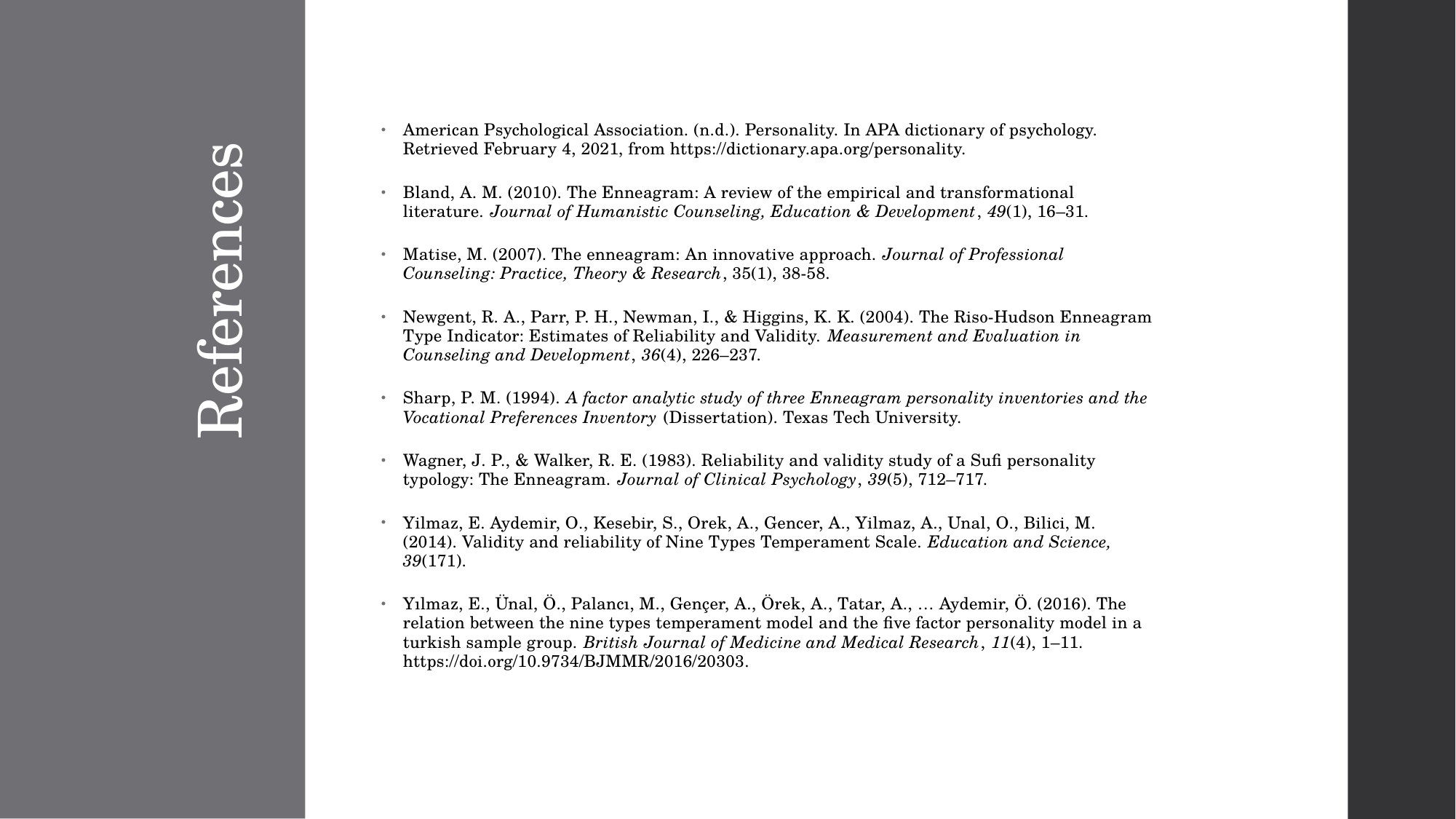

American Psychological Association. (n.d.). Personality. In APA dictionary of psychology. Retrieved February 4, 2021, from https://dictionary.apa.org/personality.
Bland, A. M. (2010). The Enneagram: A review of the empirical and transformational literature. Journal of Humanistic Counseling, Education & Development, 49(1), 16–31.
Matise, M. (2007). The enneagram: An innovative approach. Journal of Professional Counseling: Practice, Theory & Research, 35(1), 38-58.
Newgent, R. A., Parr, P. H., Newman, I., & Higgins, K. K. (2004). The Riso-Hudson Enneagram Type Indicator: Estimates of Reliability and Validity. Measurement and Evaluation in Counseling and Development, 36(4), 226–237.
Sharp, P. M. (1994). A factor analytic study of three Enneagram personality inventories and the Vocational Preferences Inventory (Dissertation). Texas Tech University.
Wagner, J. P., & Walker, R. E. (1983). Reliability and validity study of a Sufi personality typology: The Enneagram. Journal of Clinical Psychology, 39(5), 712–717.
Yilmaz, E. Aydemir, O., Kesebir, S., Orek, A., Gencer, A., Yilmaz, A., Unal, O., Bilici, M. (2014). Validity and reliability of Nine Types Temperament Scale. Education and Science, 39(171).
Yılmaz, E., Ünal, Ö., Palancı, M., Gençer, A., Örek, A., Tatar, A., … Aydemir, Ö. (2016). The relation between the nine types temperament model and the five factor personality model in a turkish sample group. British Journal of Medicine and Medical Research, 11(4), 1–11. https://doi.org/10.9734/BJMMR/2016/20303.

# References